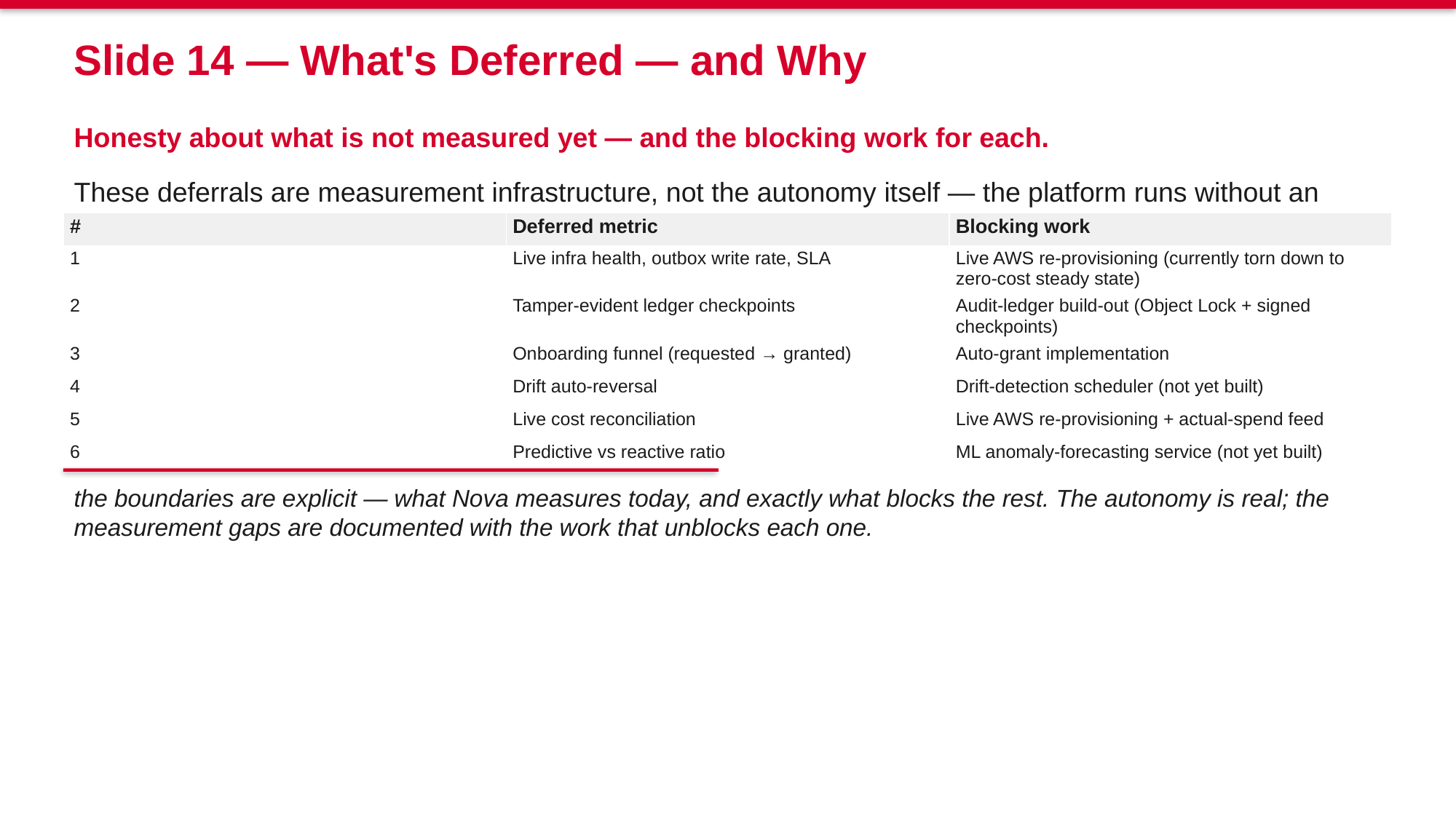

Slide 14 — What's Deferred — and Why
Honesty about what is not measured yet — and the blocking work for each.
These deferrals are measurement infrastructure, not the autonomy itself — the platform runs without an operator in normal operations.
| # | Deferred metric | Blocking work |
| --- | --- | --- |
| 1 | Live infra health, outbox write rate, SLA | Live AWS re-provisioning (currently torn down to zero-cost steady state) |
| 2 | Tamper-evident ledger checkpoints | Audit-ledger build-out (Object Lock + signed checkpoints) |
| 3 | Onboarding funnel (requested → granted) | Auto-grant implementation |
| 4 | Drift auto-reversal | Drift-detection scheduler (not yet built) |
| 5 | Live cost reconciliation | Live AWS re-provisioning + actual-spend feed |
| 6 | Predictive vs reactive ratio | ML anomaly-forecasting service (not yet built) |

the boundaries are explicit — what Nova measures today, and exactly what blocks the rest. The autonomy is real; the measurement gaps are documented with the work that unblocks each one.